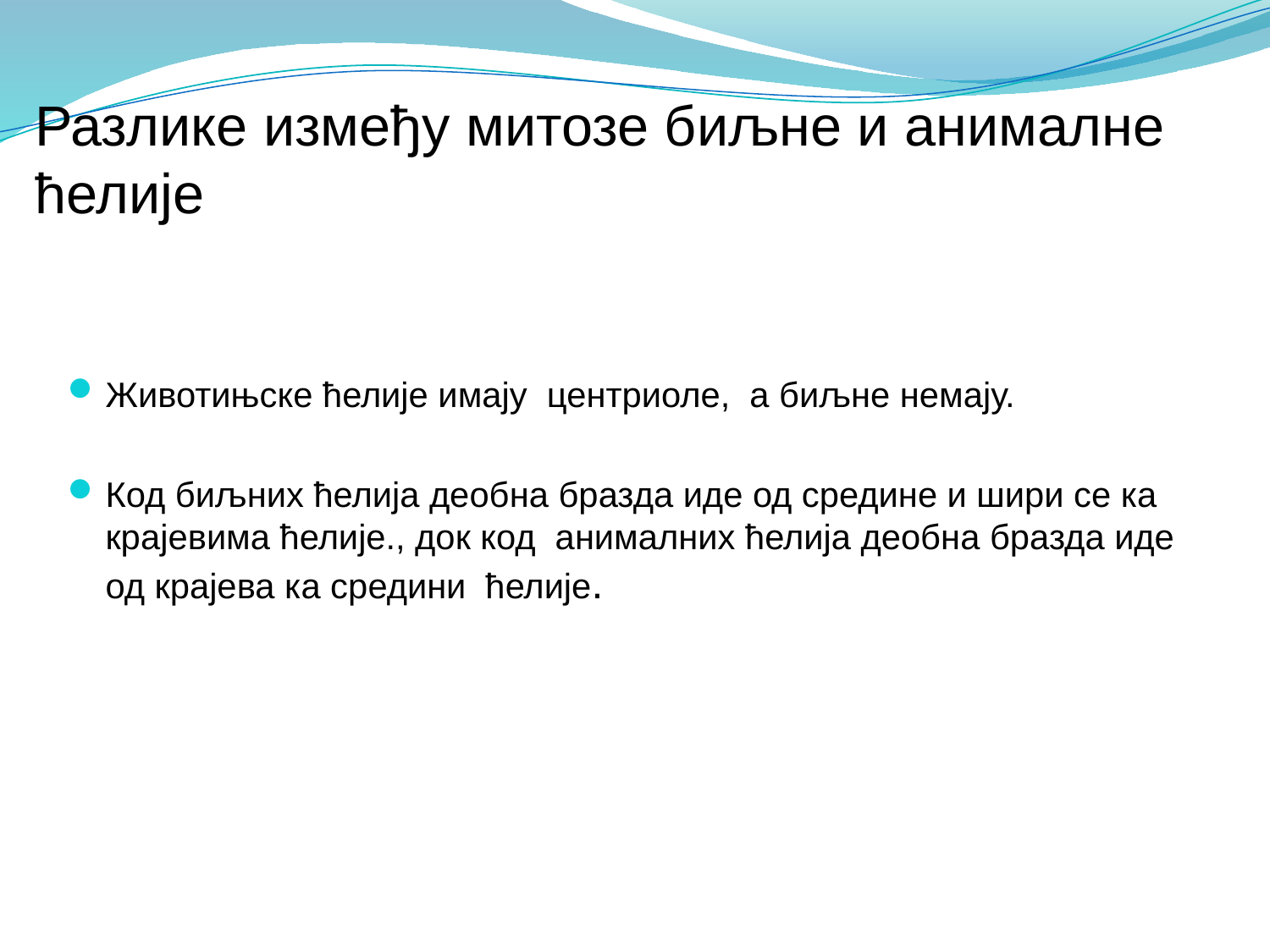

# Разлике између митозе биљне и анималне ћелије

Животињске ћелије имају  центриоле,  а биљне немају.

Код биљних ћелија деобна бразда иде од средине и шири се ка крајевима ћелије., док код  анималних ћелија деобна бразда иде од крајева ка средини  ћелије.